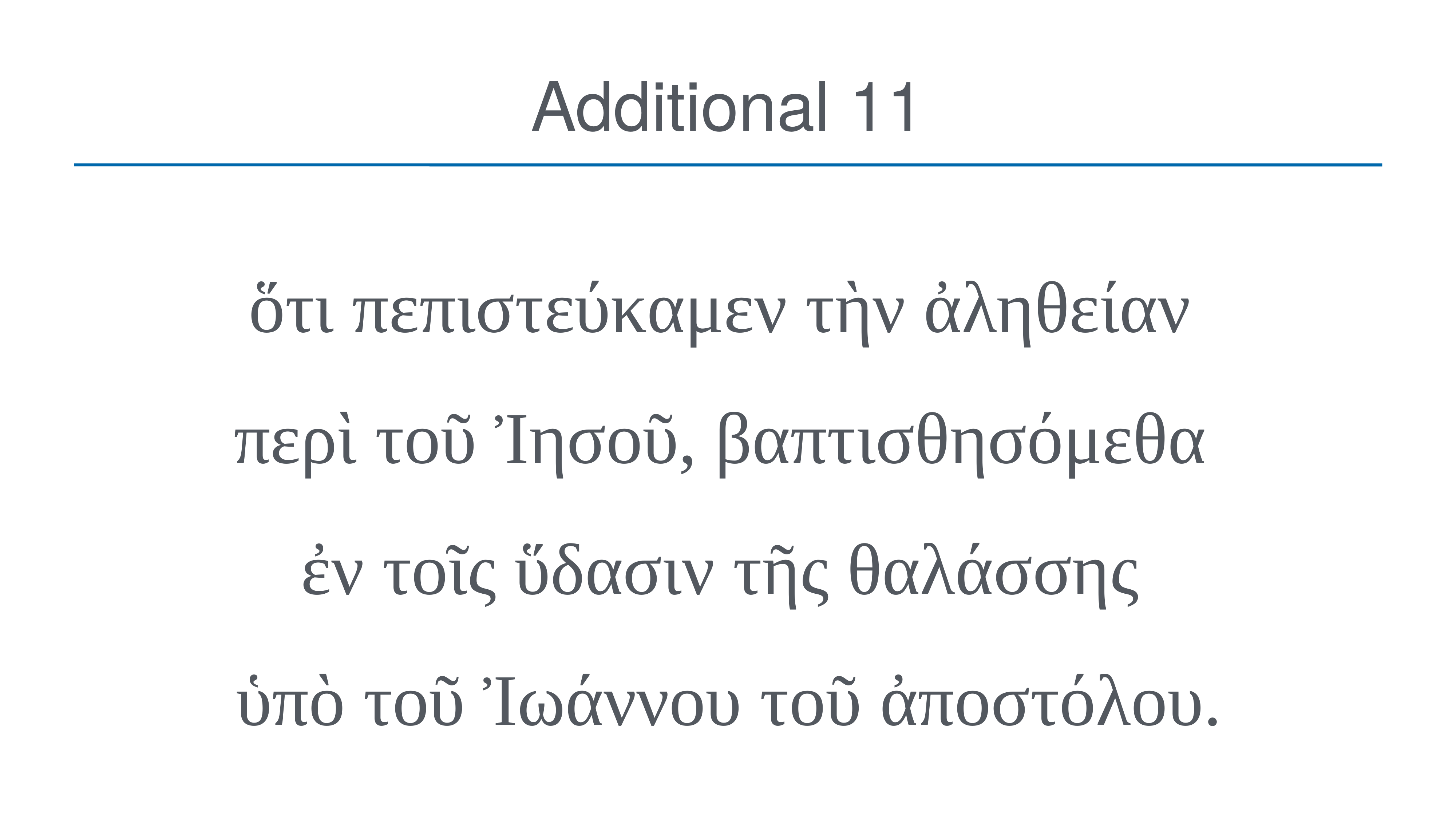

# Additional 11
ὅτι πεπιστεύκαμεν τὴν ἀληθείαν
περὶ τοῦ Ἰησοῦ, βαπτισθησόμεθα
ἐν τοῖς ὕδασιν τῆς θαλάσσης
ὑπὸ τοῦ Ἰωάννου τοῦ ἀποστόλου.